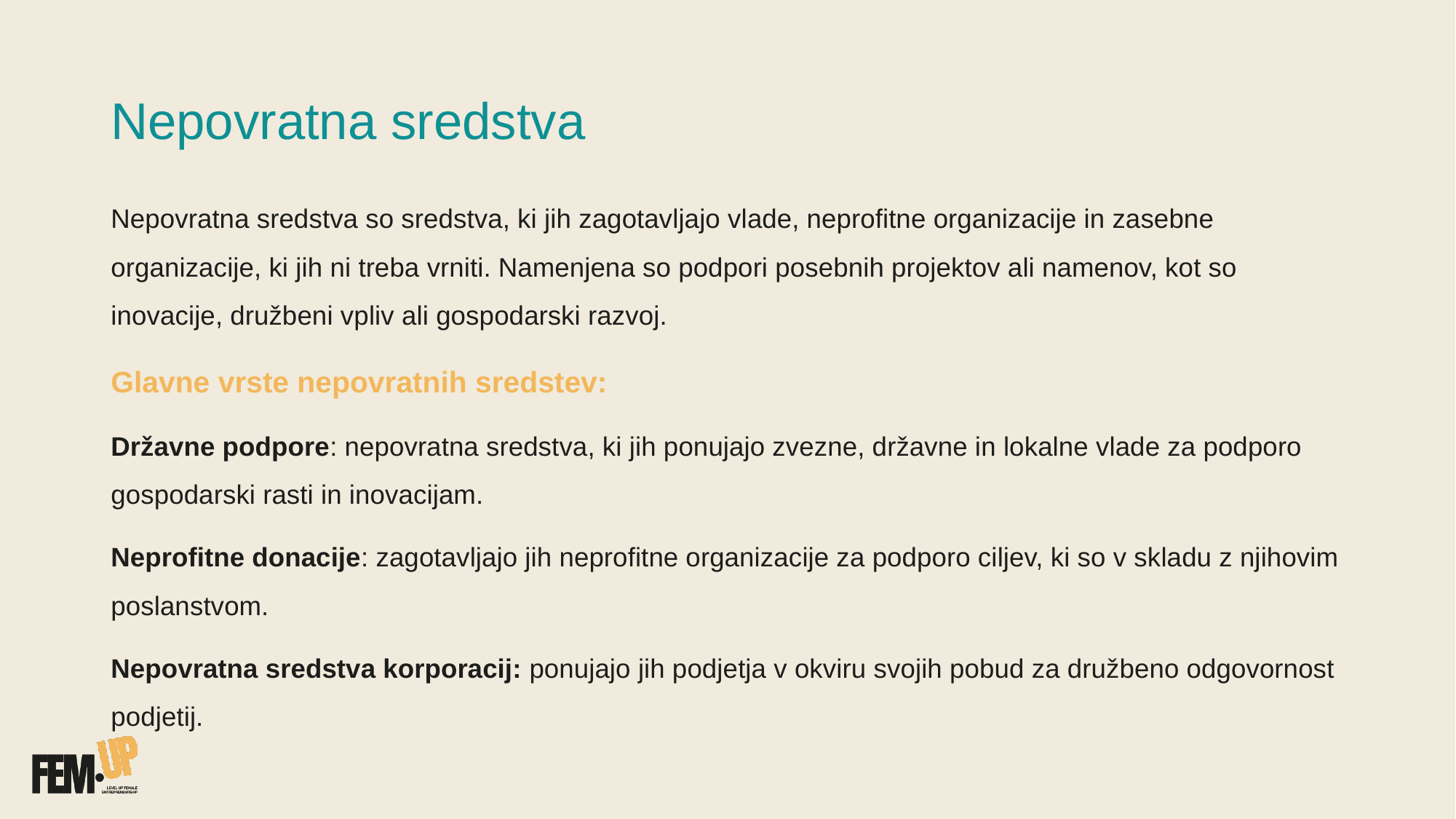

# Nepovratna sredstva
Nepovratna sredstva so sredstva, ki jih zagotavljajo vlade, neprofitne organizacije in zasebne organizacije, ki jih ni treba vrniti. Namenjena so podpori posebnih projektov ali namenov, kot so inovacije, družbeni vpliv ali gospodarski razvoj.
Glavne vrste nepovratnih sredstev:
Državne podpore: nepovratna sredstva, ki jih ponujajo zvezne, državne in lokalne vlade za podporo gospodarski rasti in inovacijam.
Neprofitne donacije: zagotavljajo jih neprofitne organizacije za podporo ciljev, ki so v skladu z njihovim poslanstvom.
Nepovratna sredstva korporacij: ponujajo jih podjetja v okviru svojih pobud za družbeno odgovornost podjetij.